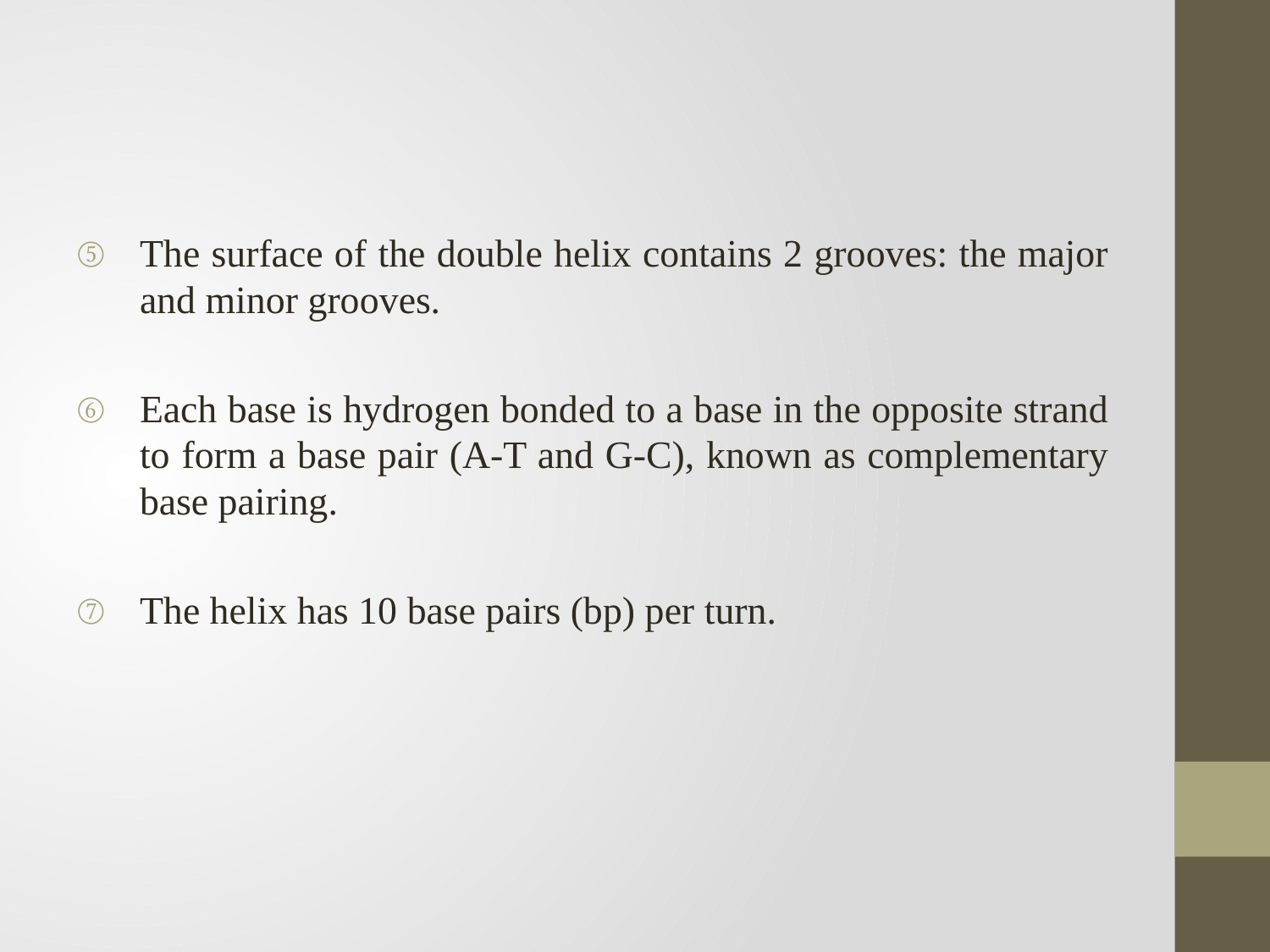

The surface of the double helix contains 2 grooves: the major and minor grooves.

Each base is hydrogen bonded to a base in the opposite strand to form a base pair (A-T and G-C), known as complementary base pairing.

The helix has 10 base pairs (bp) per turn.